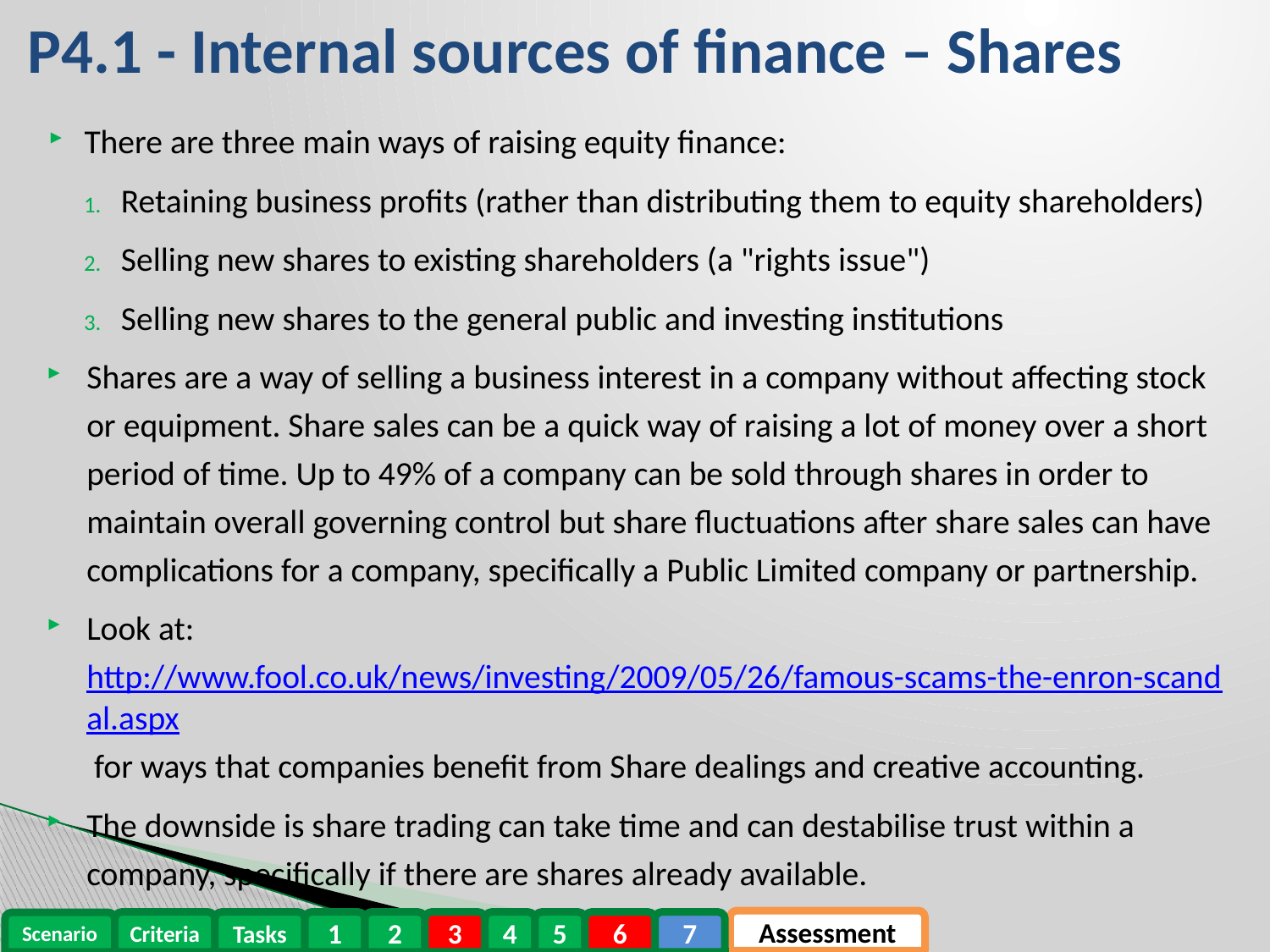

P4.1 - Internal sources of finance – Shares
There are three main ways of raising equity finance:
Retaining business profits (rather than distributing them to equity shareholders)
Selling new shares to existing shareholders (a "rights issue")
Selling new shares to the general public and investing institutions
Shares are a way of selling a business interest in a company without affecting stock or equipment. Share sales can be a quick way of raising a lot of money over a short period of time. Up to 49% of a company can be sold through shares in order to maintain overall governing control but share fluctuations after share sales can have complications for a company, specifically a Public Limited company or partnership.
Look at: http://www.fool.co.uk/news/investing/2009/05/26/famous-scams-the-enron-scandal.aspx for ways that companies benefit from Share dealings and creative accounting.
The downside is share trading can take time and can destabilise trust within a company, specifically if there are shares already available.